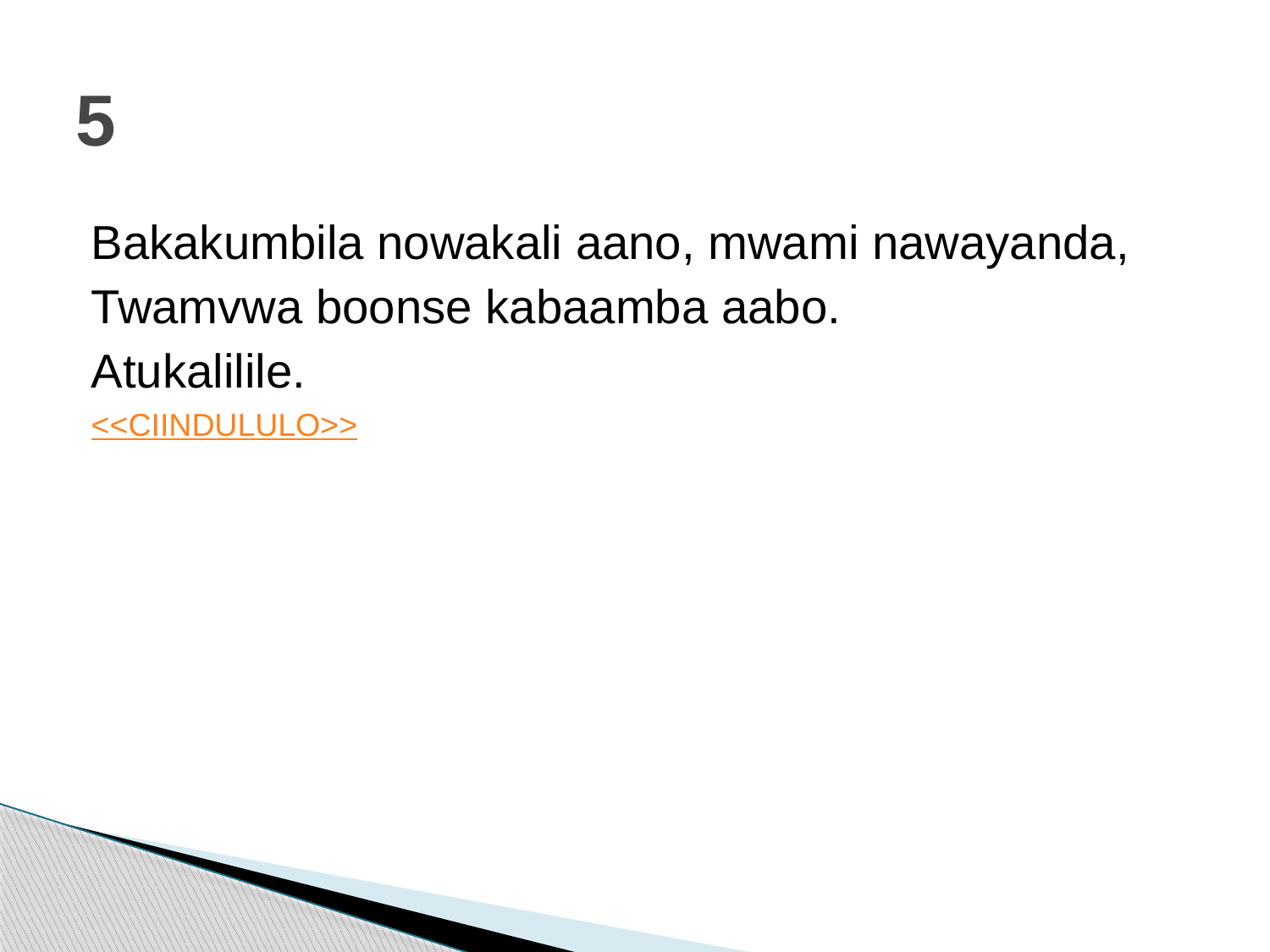

# 5
Bakakumbila nowakali aano, mwami nawayanda,
Twamvwa boonse kabaamba aabo.
Atukalilile.
<<CIINDULULO>>